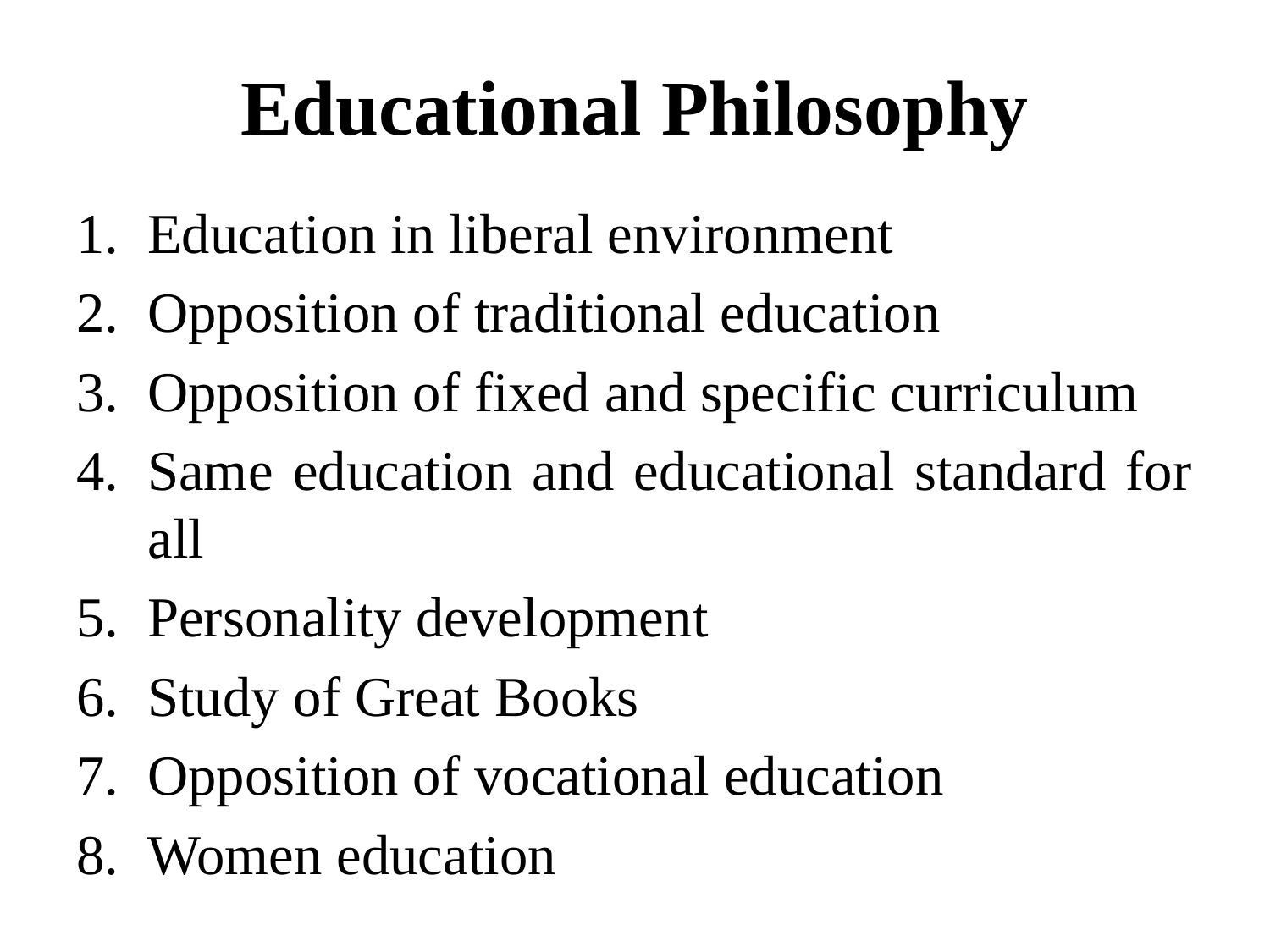

# Educational Philosophy
Education in liberal environment
Opposition of traditional education
Opposition of fixed and specific curriculum
Same education and educational standard for all
Personality development
Study of Great Books
Opposition of vocational education
Women education